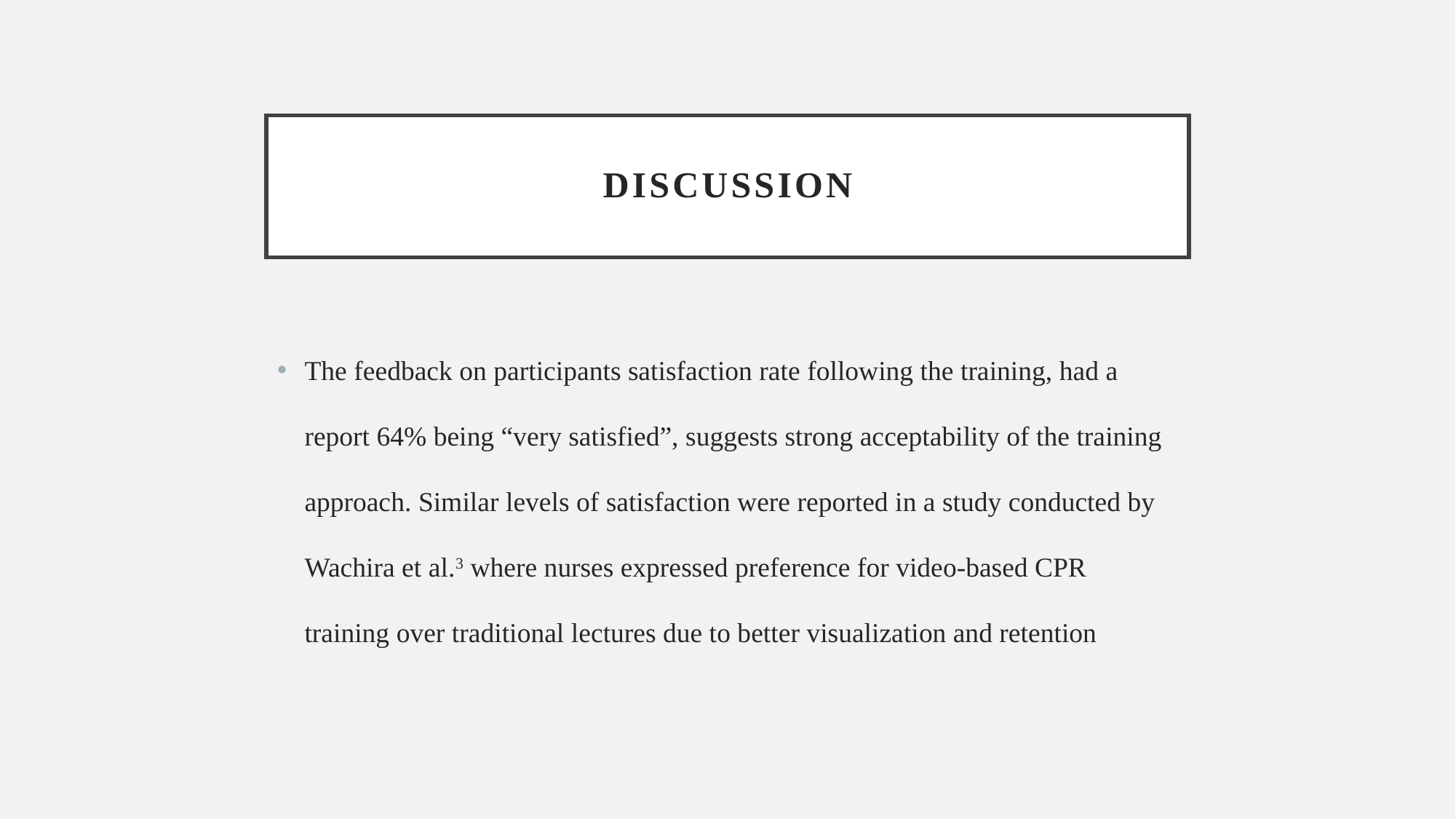

# DISCUSSION
The feedback on participants satisfaction rate following the training, had a report 64% being “very satisfied”, suggests strong acceptability of the training approach. Similar levels of satisfaction were reported in a study conducted by Wachira et al.3 where nurses expressed preference for video-based CPR training over traditional lectures due to better visualization and retention